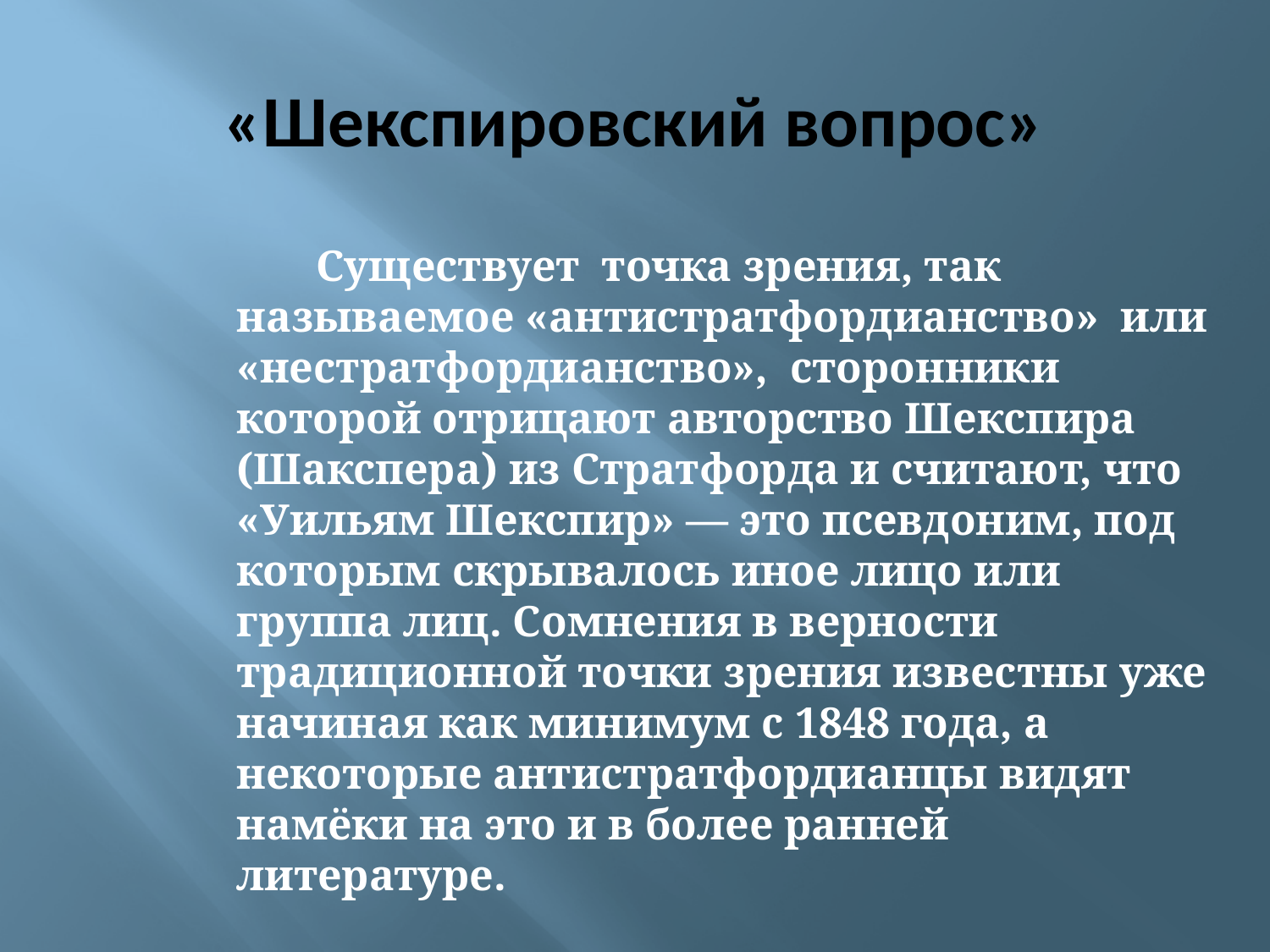

# «Шекспировский вопрос»
  Существует  точка зрения, так называемое «антистратфордианство»  или «нестратфордианство»,  сторонники которой отрицают авторство Шекспира (Шакспера) из Стратфорда и считают, что «Уильям Шекспир» — это псевдоним, под которым скрывалось иное лицо или группа лиц. Сомнения в верности традиционной точки зрения известны уже начиная как минимум с 1848 года, а некоторые антистратфордианцы видят намёки на это и в более ранней литературе.